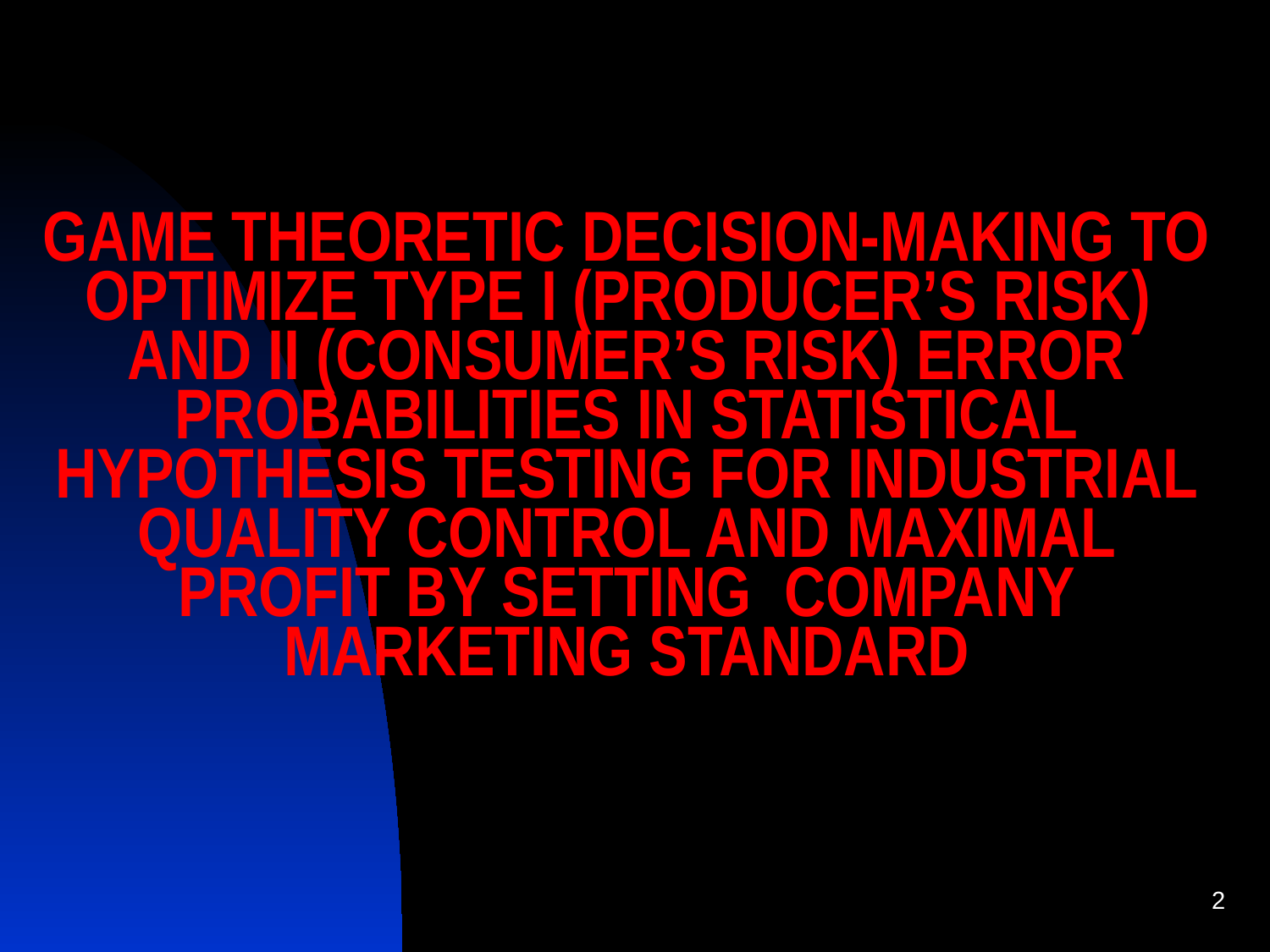

# GAME THEORETIC DECISION-MAKING TO OPTIMIZE TYPE I (Producer’s Risk) AND II (Consumer’s Risk) ERROR PROBABILITIES in STATISTICAL HYPOTHESIS TESTING FOR INDUSTRIAL QUALITY CONTROL and maximal profit by setting  company marketing standard
2